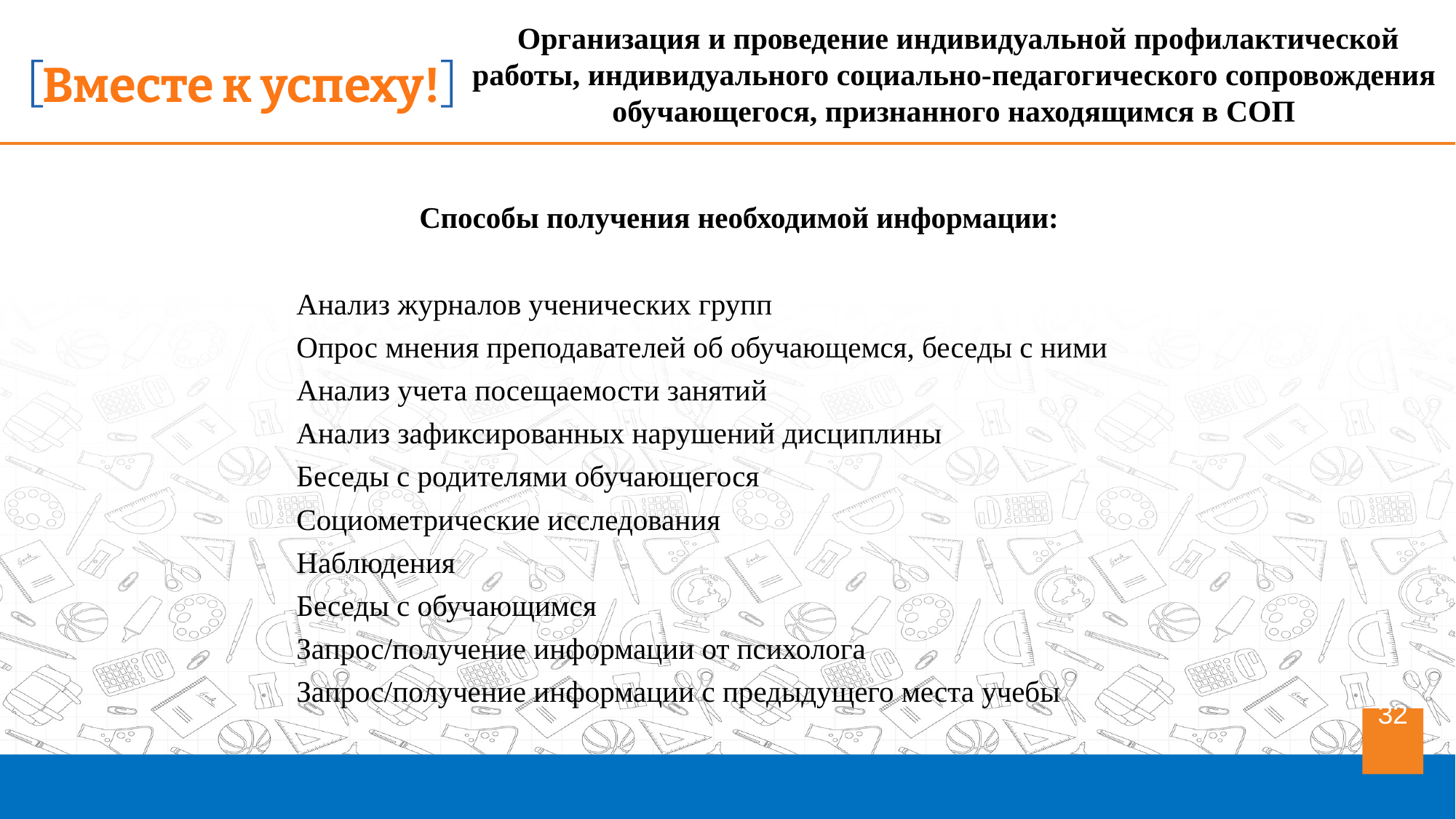

Организация и проведение индивидуальной профилактической работы, индивидуального социально-педагогического сопровождения обучающегося, признанного находящимся в СОП
Способы получения необходимой информации:

Анализ журналов ученических групп
Опрос мнения преподавателей об обучающемся, беседы с ними
Анализ учета посещаемости занятий
Анализ зафиксированных нарушений дисциплины
Беседы с родителями обучающегося
Социометрические исследования
Наблюдения
Беседы с обучающимся
Запрос/получение информации от психолога
Запрос/получение информации с предыдущего места учебы